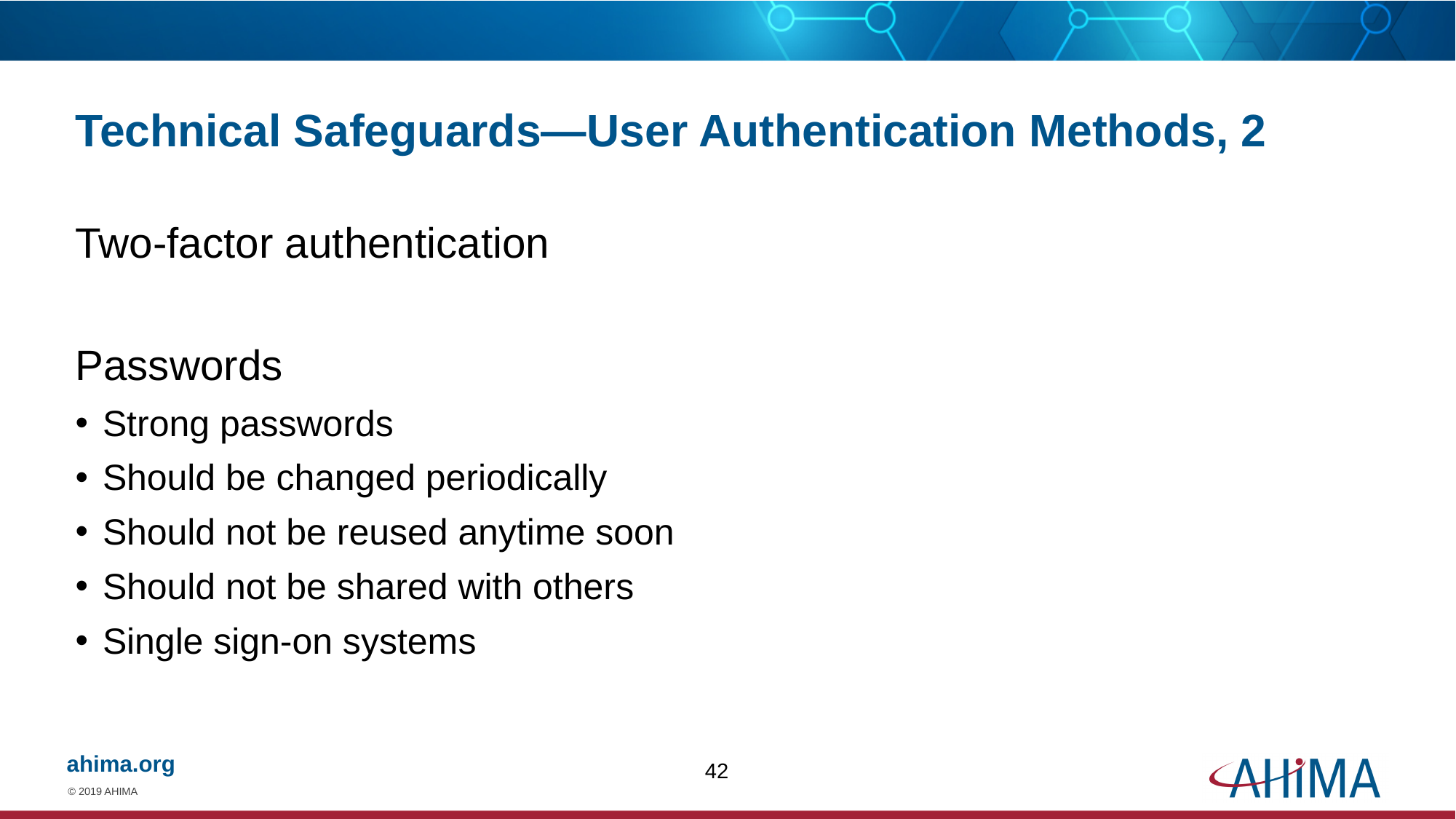

# Technical Safeguards—User Authentication Methods, 2
Two-factor authentication

Passwords
Strong passwords
Should be changed periodically
Should not be reused anytime soon
Should not be shared with others
Single sign-on systems